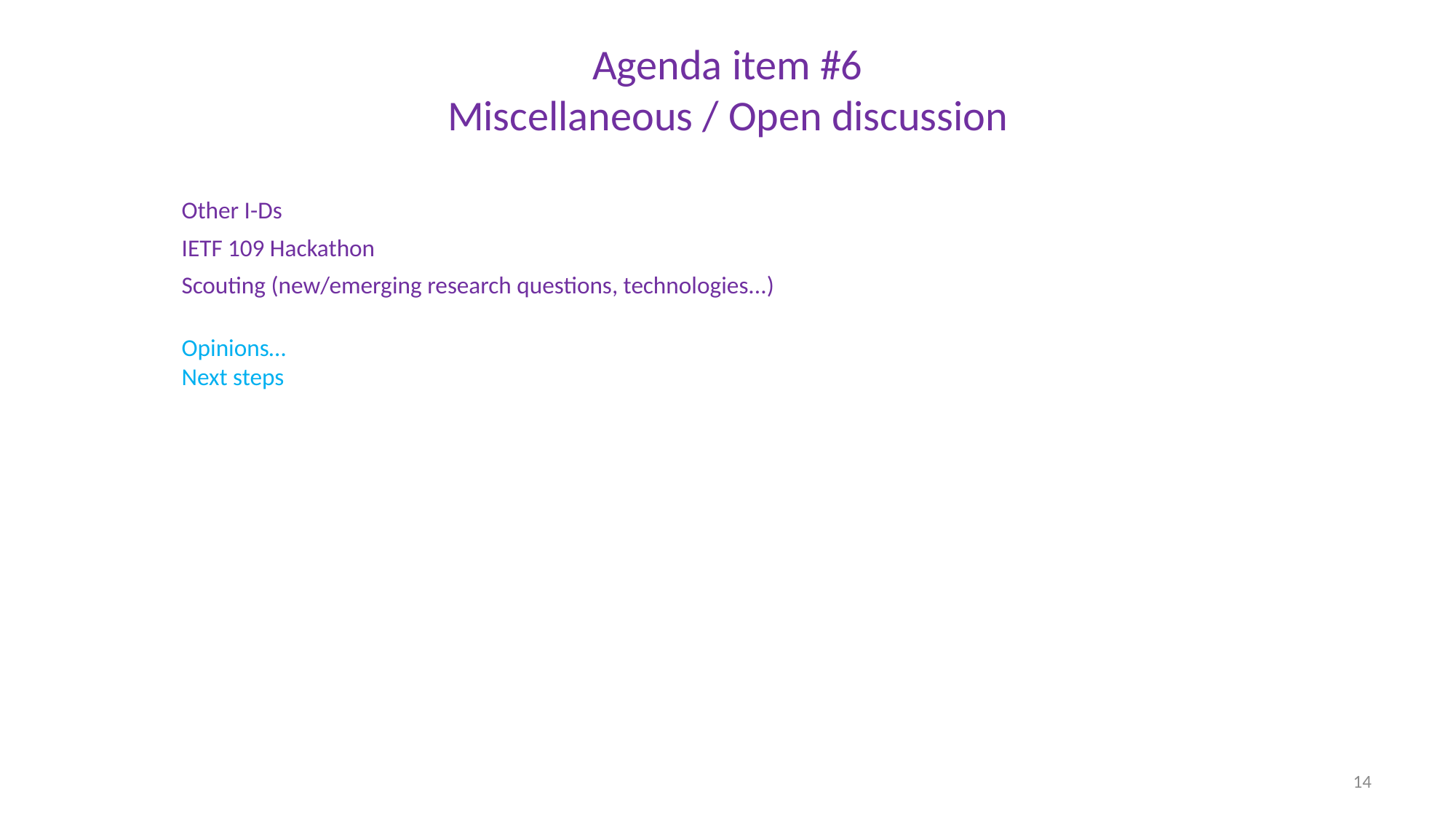

Agenda item #6
Miscellaneous / Open discussion
Other I-Ds
IETF 109 Hackathon
Scouting (new/emerging research questions, technologies...)

Opinions…
Next steps

14